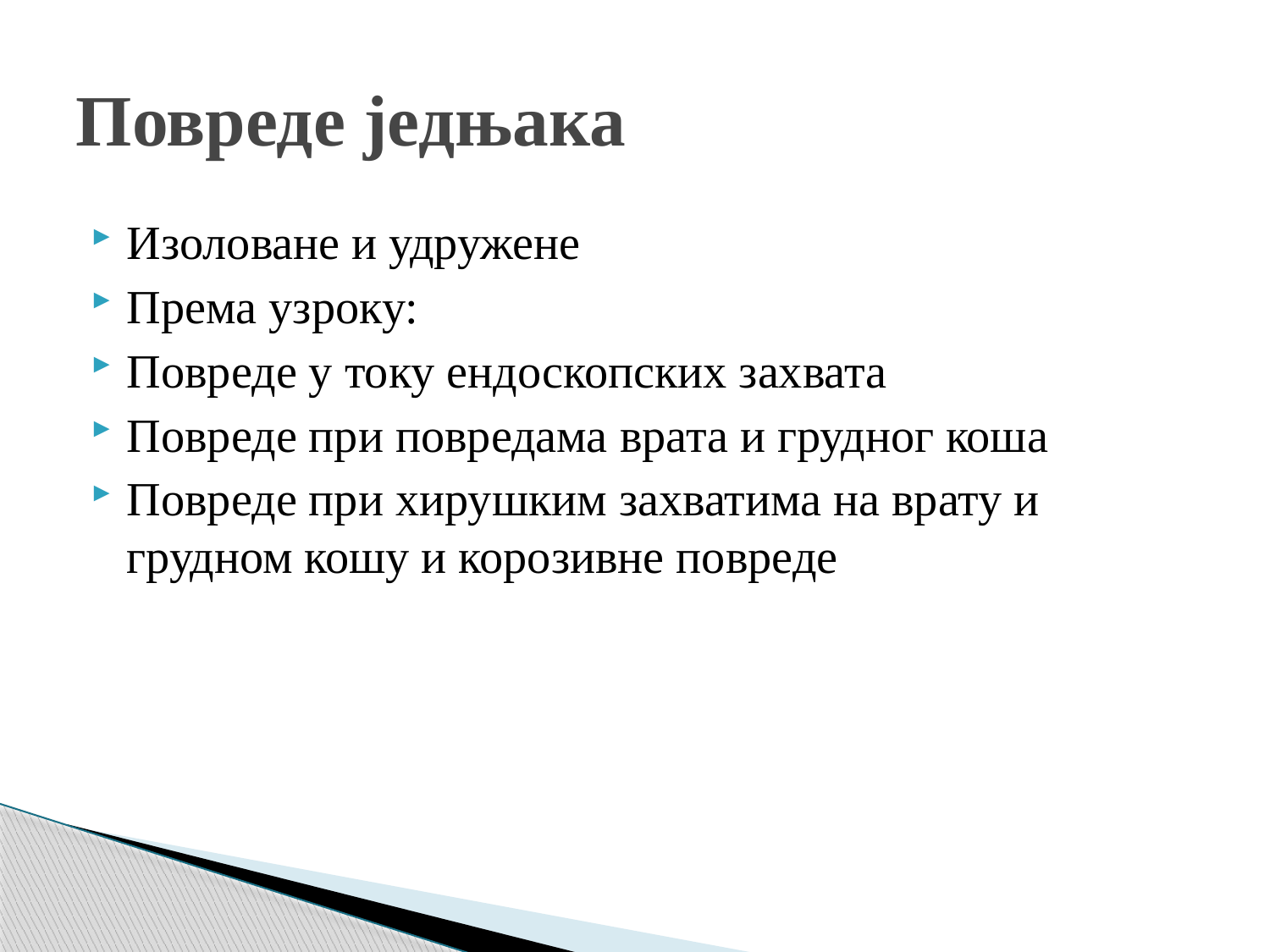

# Повреде једњака
Изоловане и удружене
Према узроку:
Повреде у току ендоскопских захвата
Повреде при повредама врата и грудног коша
Повреде при хирушким захватима на врату и грудном кошу и корозивне повреде